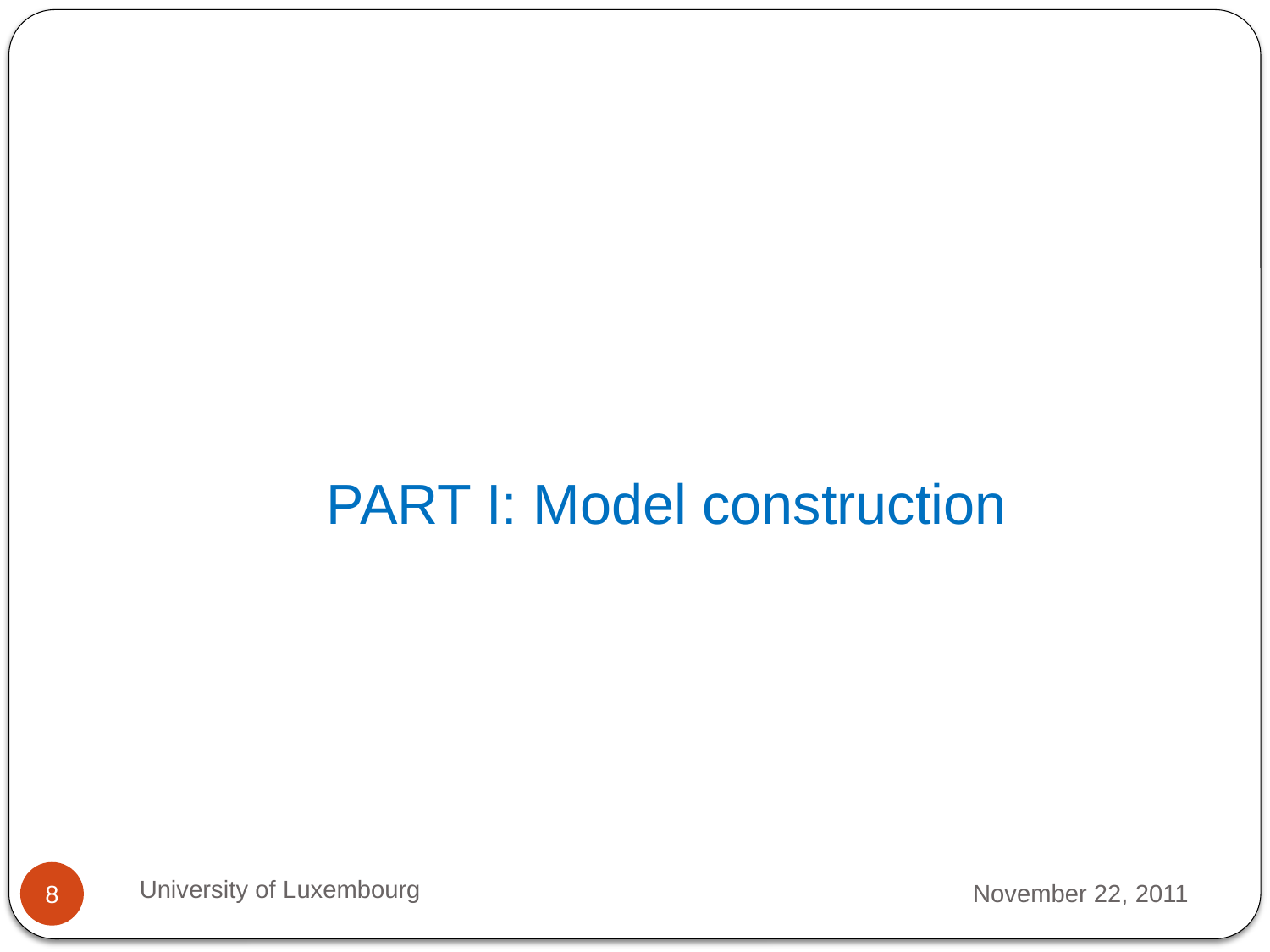

PART I: Model construction
University of Luxembourg
November 22, 2011
8